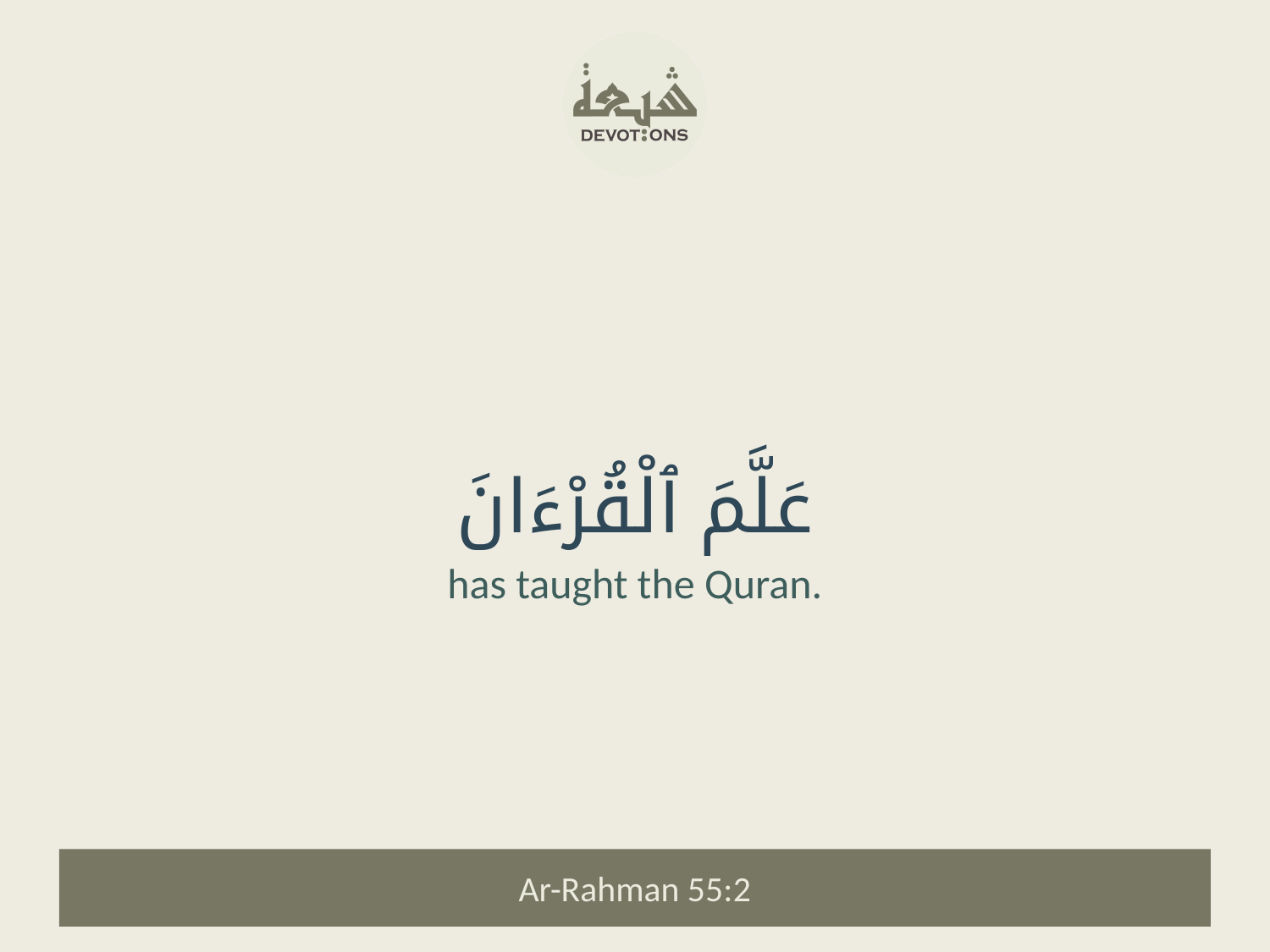

عَلَّمَ ٱلْقُرْءَانَ
has taught the Quran.
Ar-Rahman 55:2